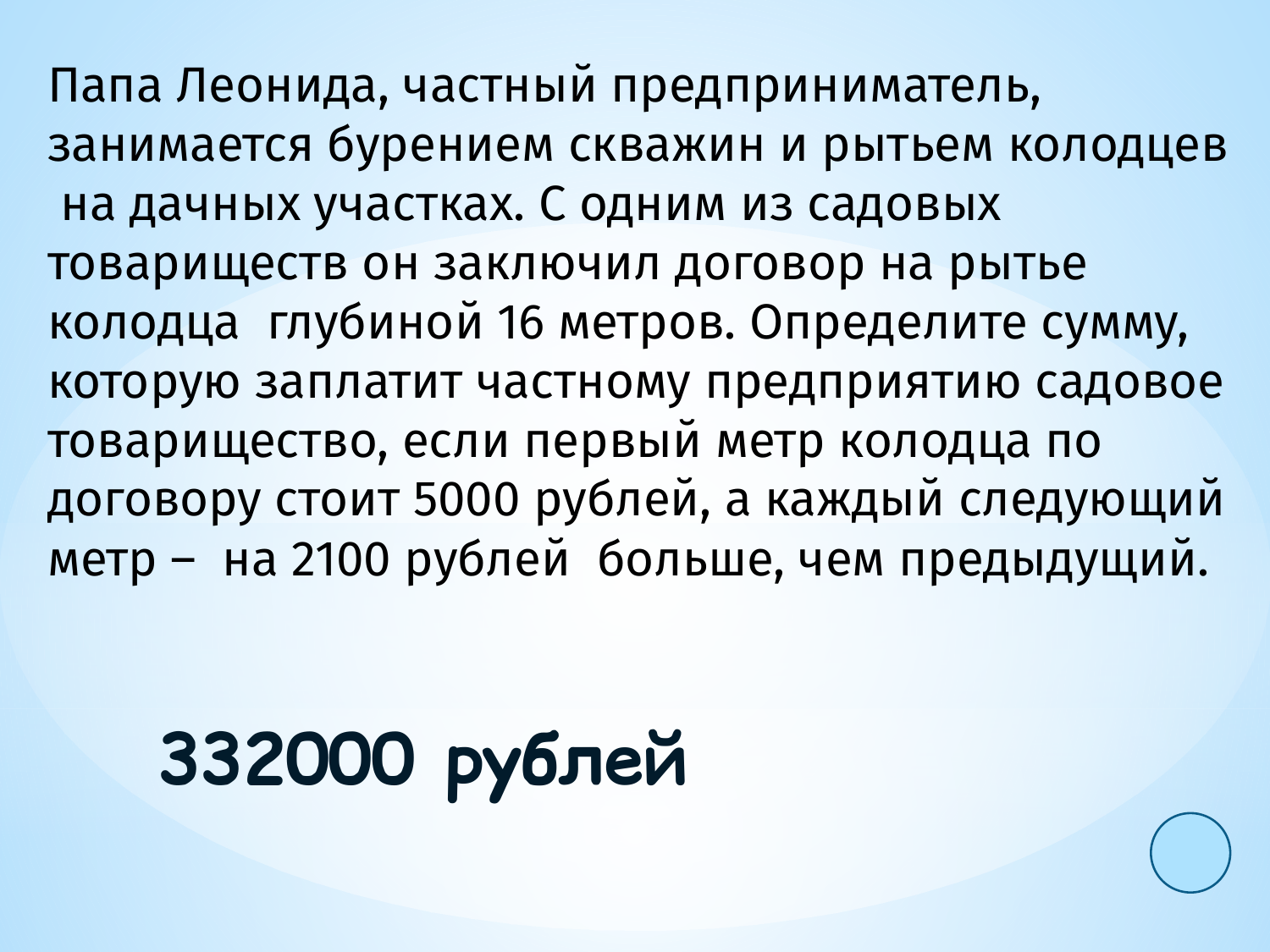

Папа Леонида, частный предприниматель,
занимается бурением скважин и рытьем колодцев  на дачных участках. С одним из садовых  товариществ он заключил договор на рытье колодца  глубиной 16 метров. Определите сумму, которую заплатит частному предприятию садовое
товарищество, если первый метр колодца по договору стоит 5000 рублей, а каждый следующий метр –  на 2100 рублей  больше, чем предыдущий.

332000 рублей